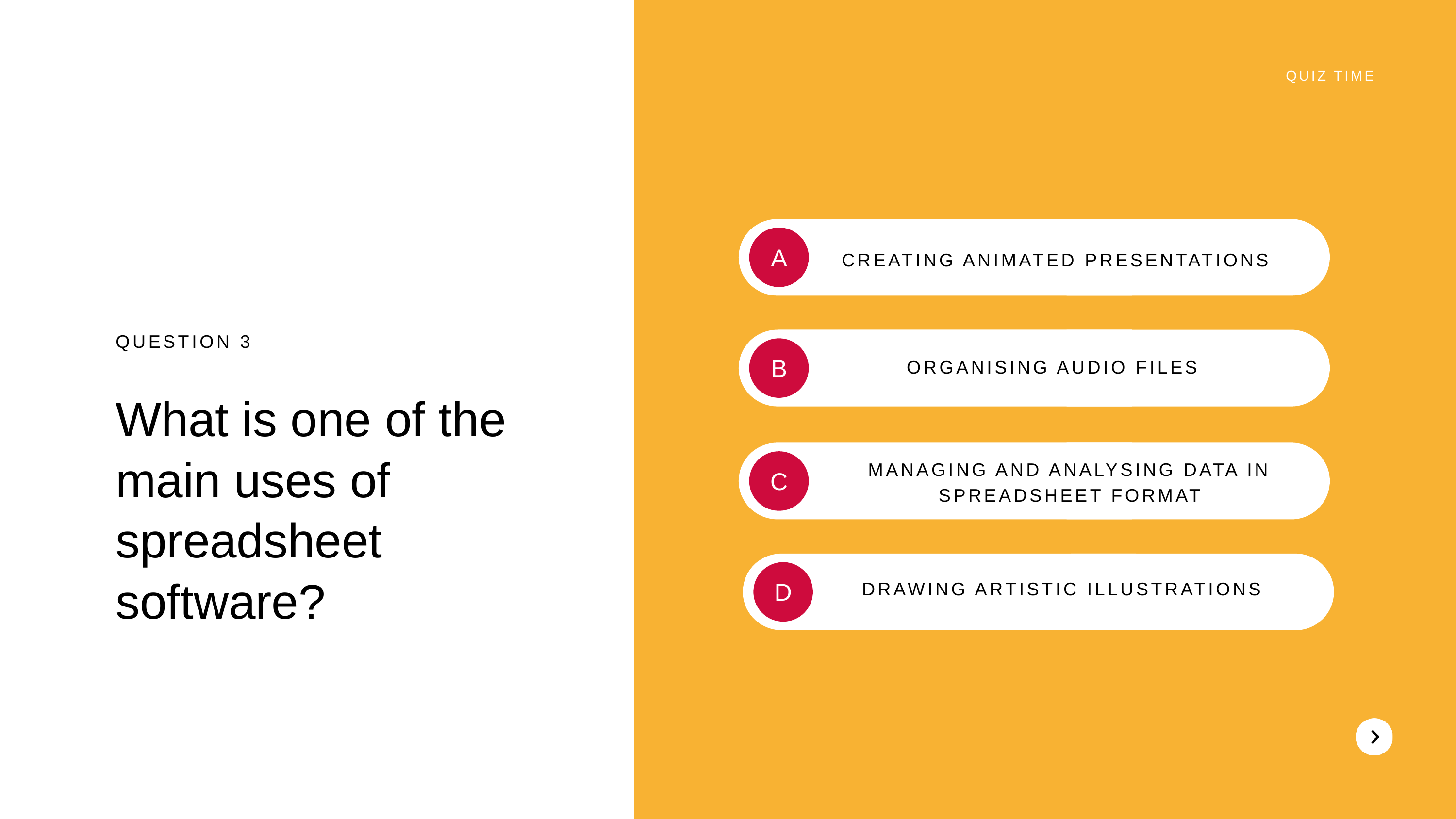

QUIZ TIME

A
CREATING ANIMATED PRESENTATIONS

QUESTION 3
What is one of the main uses of spreadsheet software?

B
ORGANISING AUDIO FILES

MANAGING AND ANALYSING DATA IN SPREADSHEET FORMAT
C

D
DRAWING ARTISTIC ILLUSTRATIONS